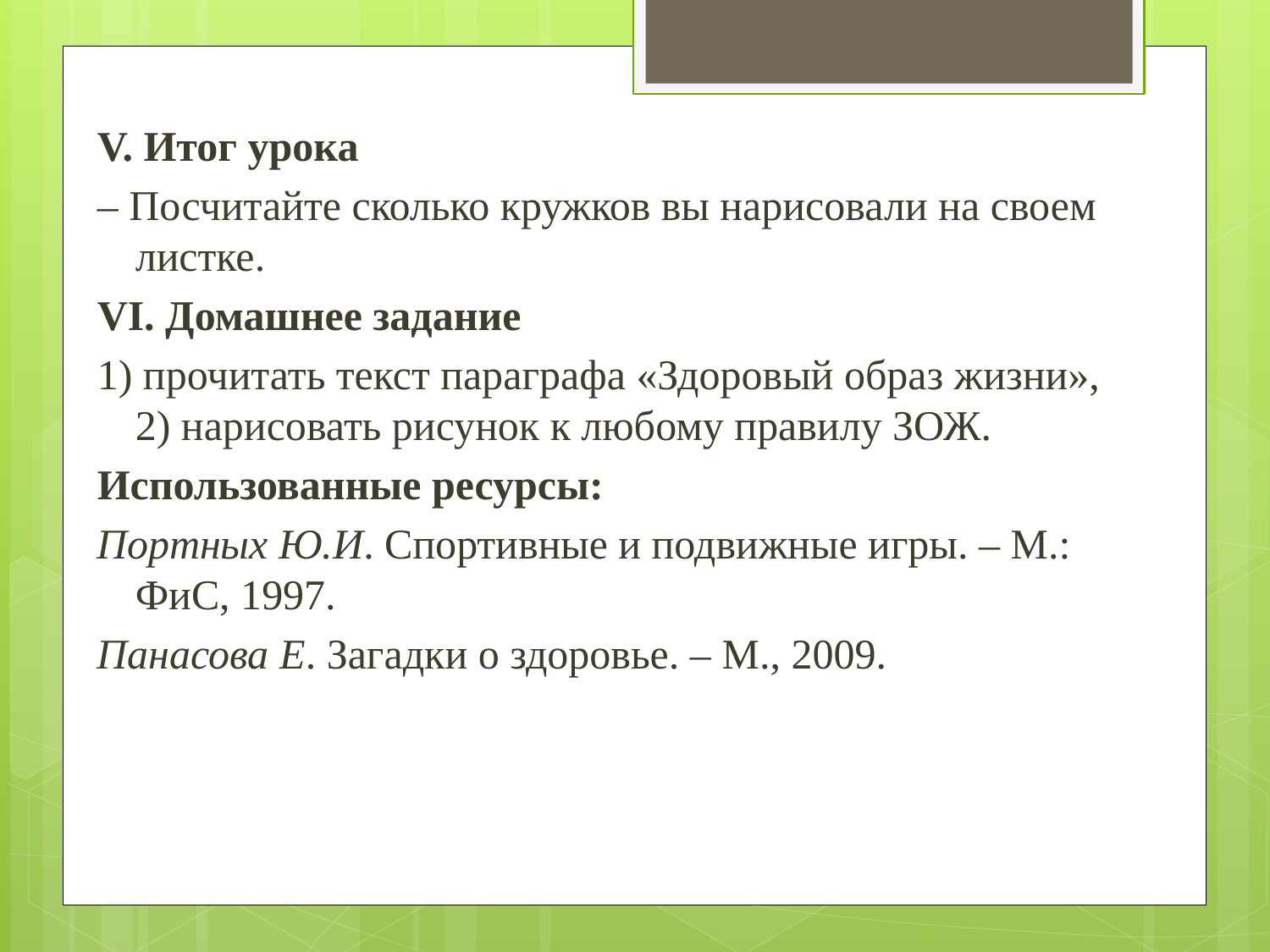

#
V. Итог урока
– Посчитайте сколько кружков вы нарисовали на своем листке.
VI. Домашнее задание
1) прочитать текст параграфа «Здоровый образ жизни»,
2) нарисовать рисунок к любому правилу ЗОЖ.
Использованные ресурсы:
Портных Ю.И. Спортивные и подвижные игры. – М.: ФиС, 1997.
Панасова Е. Загадки о здоровье. – М., 2009.